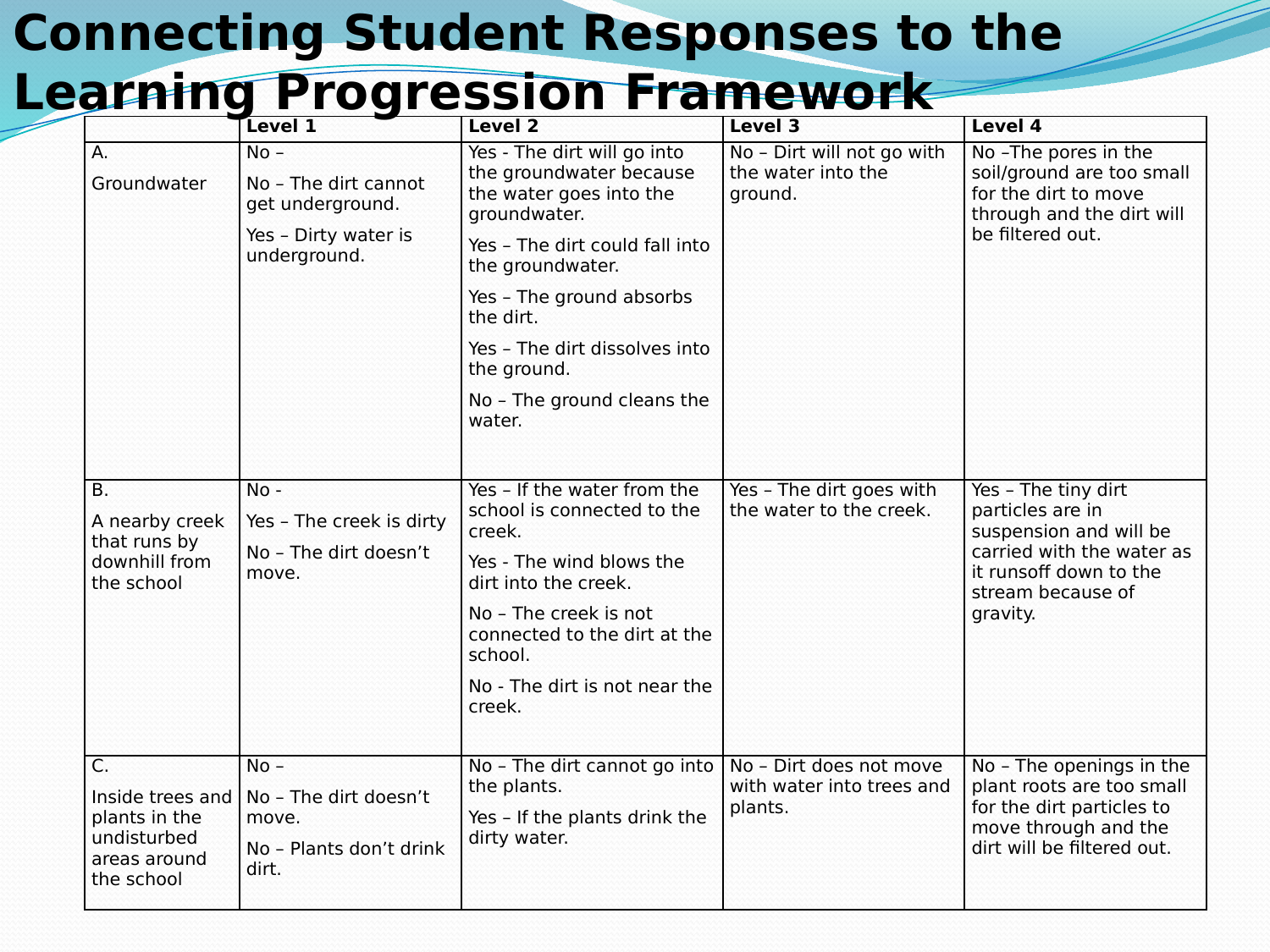

Connecting Student Responses to the Learning Progression Framework
|  | Level 1 | Level 2 | Level 3 | Level 4 |
| --- | --- | --- | --- | --- |
| A. Groundwater | No – No – The dirt cannot get underground. Yes – Dirty water is underground. | Yes - The dirt will go into the groundwater because the water goes into the groundwater. Yes – The dirt could fall into the groundwater. Yes – The ground absorbs the dirt. Yes – The dirt dissolves into the ground. No – The ground cleans the water. | No – Dirt will not go with the water into the ground. | No –The pores in the soil/ground are too small for the dirt to move through and the dirt will be filtered out. |
| B. A nearby creek that runs by downhill from the school | No - Yes – The creek is dirty No – The dirt doesn’t move. | Yes – If the water from the school is connected to the creek. Yes - The wind blows the dirt into the creek. No – The creek is not connected to the dirt at the school. No - The dirt is not near the creek. | Yes – The dirt goes with the water to the creek. | Yes – The tiny dirt particles are in suspension and will be carried with the water as it runsoff down to the stream because of gravity. |
| C. Inside trees and plants in the undisturbed areas around the school | No – No – The dirt doesn’t move. No – Plants don’t drink dirt. | No – The dirt cannot go into the plants. Yes – If the plants drink the dirty water. | No – Dirt does not move with water into trees and plants. | No – The openings in the plant roots are too small for the dirt particles to move through and the dirt will be filtered out. |